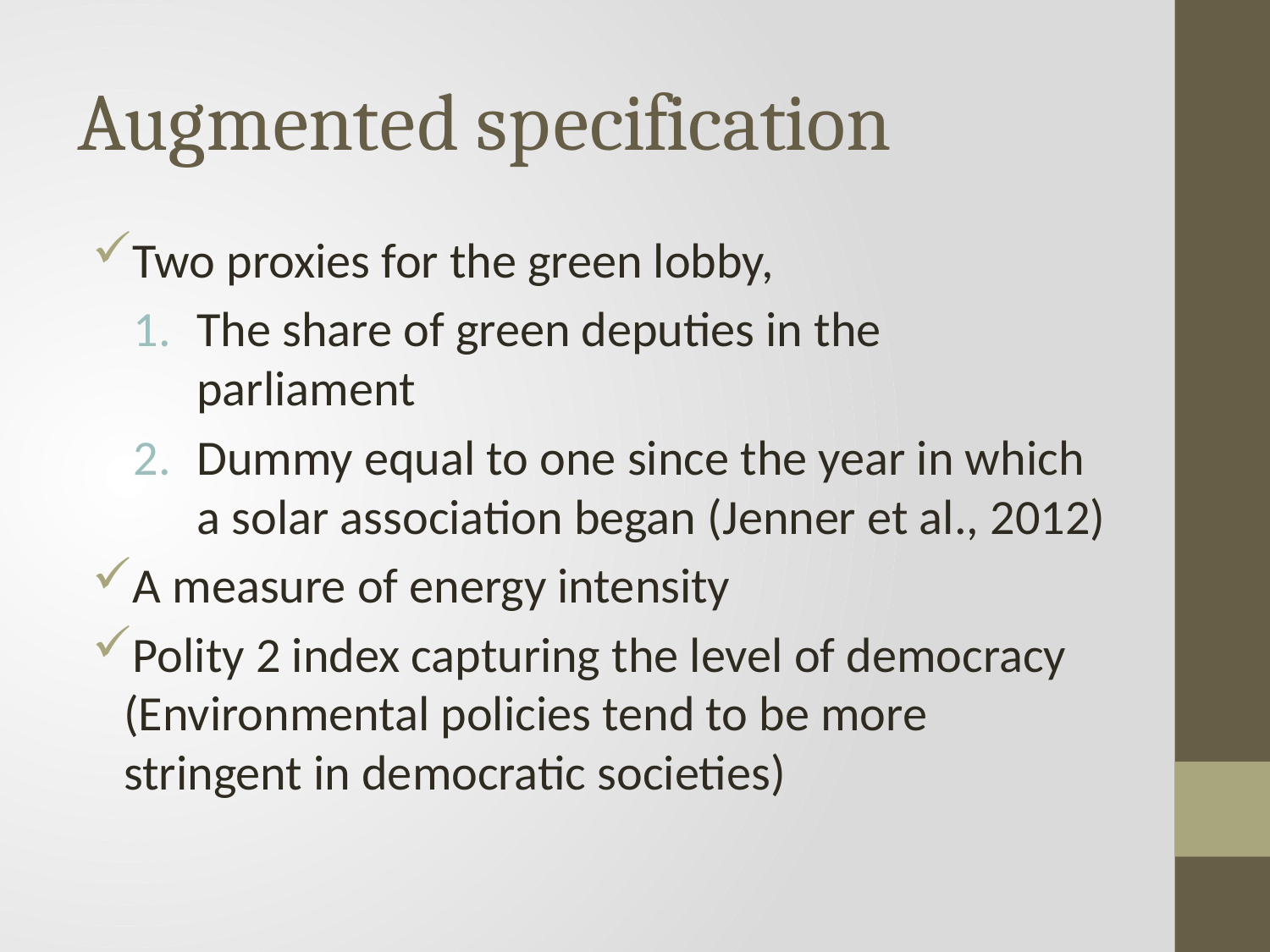

# Augmented specification
Two proxies for the green lobby,
The share of green deputies in the parliament
Dummy equal to one since the year in which a solar association began (Jenner et al., 2012)
A measure of energy intensity
Polity 2 index capturing the level of democracy (Environmental policies tend to be more stringent in democratic societies)